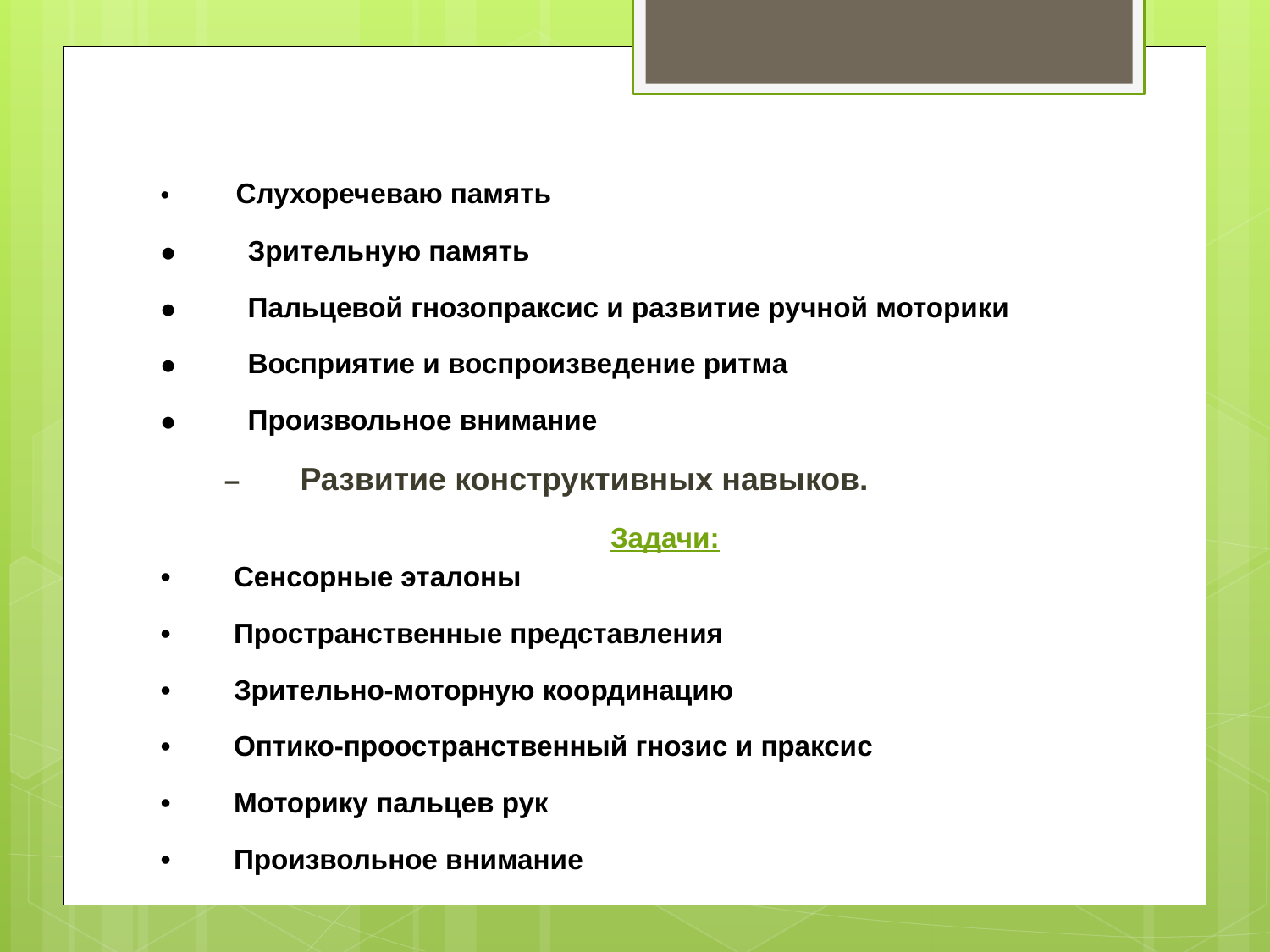

•         Слухоречеваю память
•         Зрительную память
•         Пальцевой гнозопраксис и развитие ручной моторики
•         Восприятие и воспроизведение ритма
•         Произвольное внимание
–        Развитие конструктивных навыков.
Задачи:
•         Сенсорные эталоны
•         Пространственные представления
•         Зрительно-моторную координацию
•         Оптико-проостранственный гнозис и праксис
•         Моторику пальцев рук
•         Произвольное внимание